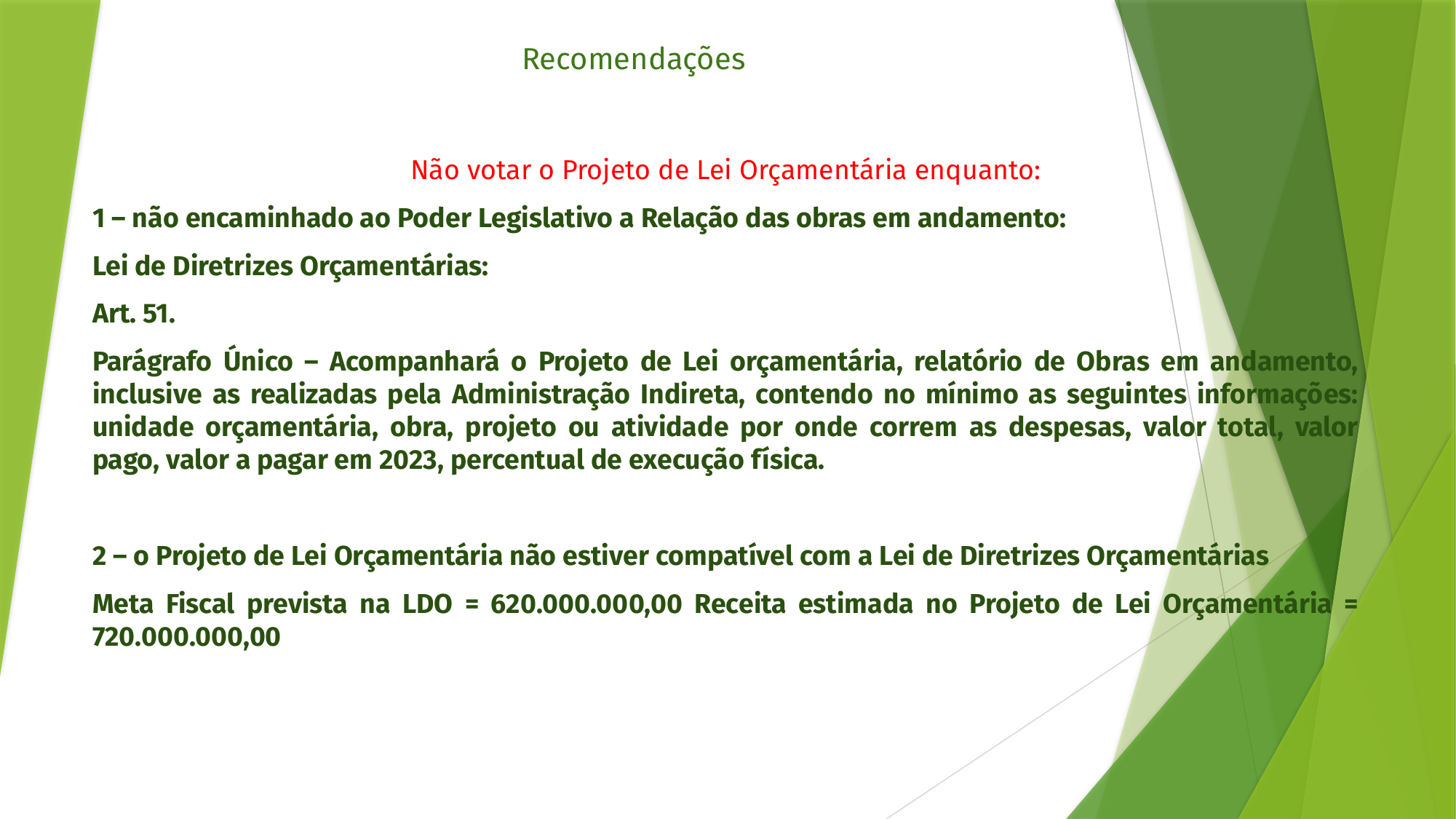

# Recomendações
Não votar o Projeto de Lei Orçamentária enquanto:
1 – não encaminhado ao Poder Legislativo a Relação das obras em andamento:
Lei de Diretrizes Orçamentárias:
Art. 51.
Parágrafo Único – Acompanhará o Projeto de Lei orçamentária, relatório de Obras em andamento, inclusive as realizadas pela Administração Indireta, contendo no mínimo as seguintes informações: unidade orçamentária, obra, projeto ou atividade por onde correm as despesas, valor total, valor pago, valor a pagar em 2023, percentual de execução física.

2 – o Projeto de Lei Orçamentária não estiver compatível com a Lei de Diretrizes Orçamentárias
Meta Fiscal prevista na LDO = 620.000.000,00 Receita estimada no Projeto de Lei Orçamentária = 720.000.000,00